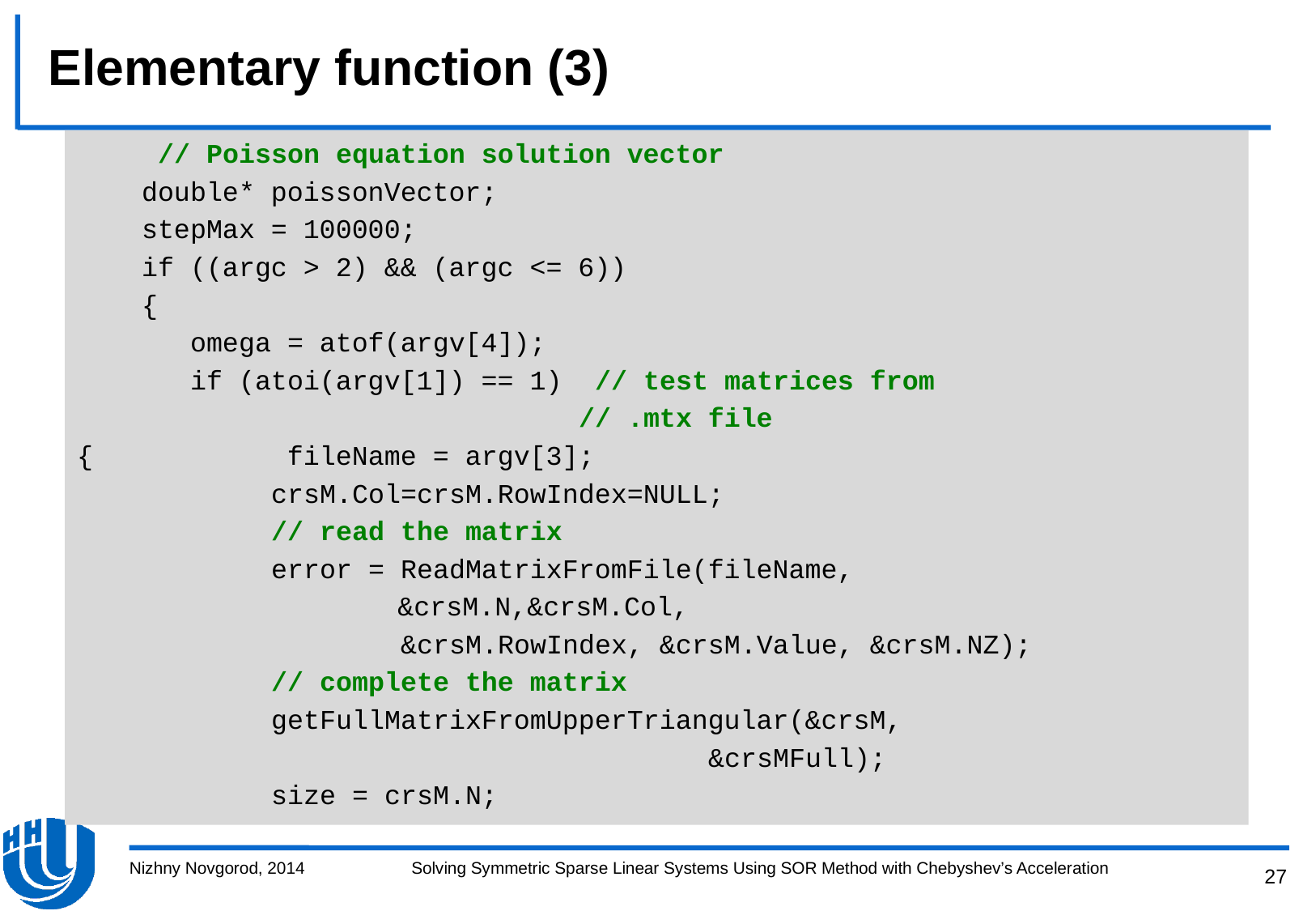

# Elementary function (3)
     // Poisson equation solution vector
    double* poissonVector;
    stepMax = 100000;
    if ((argc > 2) && (argc <= 6))
    {
       omega = atof(argv[4]);
       if (atoi(argv[1]) == 1)  // test matrices from
                               // .mtx file
{            fileName = argv[3];
            crsM.Col=crsM.RowIndex=NULL;
            // read the matrix
            error = ReadMatrixFromFile(fileName,
			  &crsM.N,&crsM.Col,
                    &crsM.RowIndex, &crsM.Value, &crsM.NZ);
            // complete the matrix
            getFullMatrixFromUpperTriangular(&crsM,
                                       &crsMFull);
            size = crsM.N;
Nizhny Novgorod, 2014
Solving Symmetric Sparse Linear Systems Using SOR Method with Chebyshev’s Acceleration